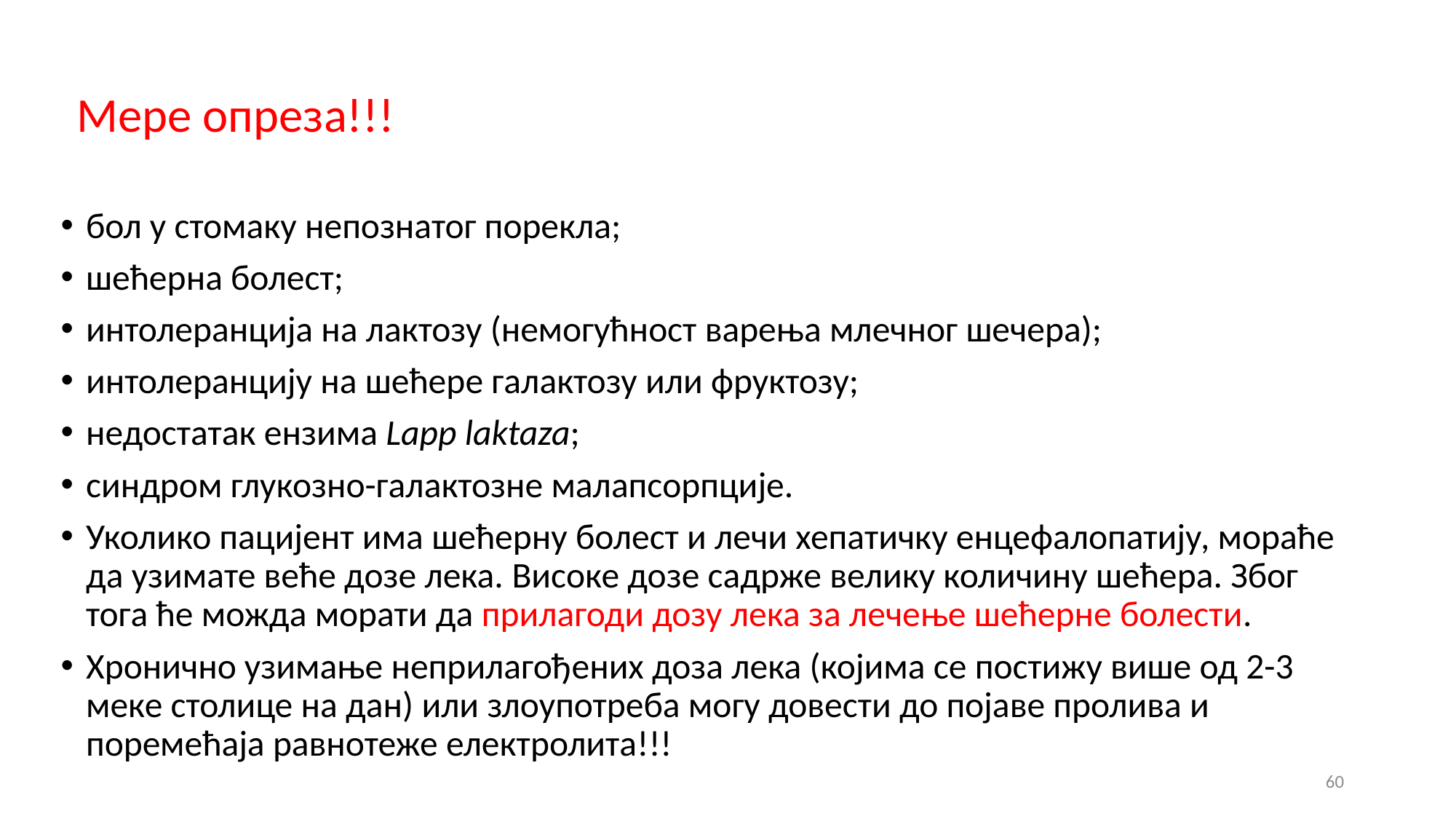

# Мере опреза!!!
бол у стомаку непознатог порекла;
шећернa болест;
интолеранцијa на лактозу (немогућност варења млечног шечера);
интолеранцију на шећере галактозу или фруктозу;
недостатак ензима Lapp laktaza;
синдром глукозно-галактозне малапсорпције.
Уколико пацијент има шећерну болест и лечи хепатичку енцефалопатију, мораће да узимате веће дозе лека. Високе дозе садрже велику количину шећера. Због тога ће можда морати да прилагоди дозу лека за лечење шећерне болести.
Хронично узимање неприлагођених доза лека (којима се постижу више од 2-3 меке столице на дан) или злоупотреба могу довести до појаве пролива и поремећаја равнотеже електролита!!!
60